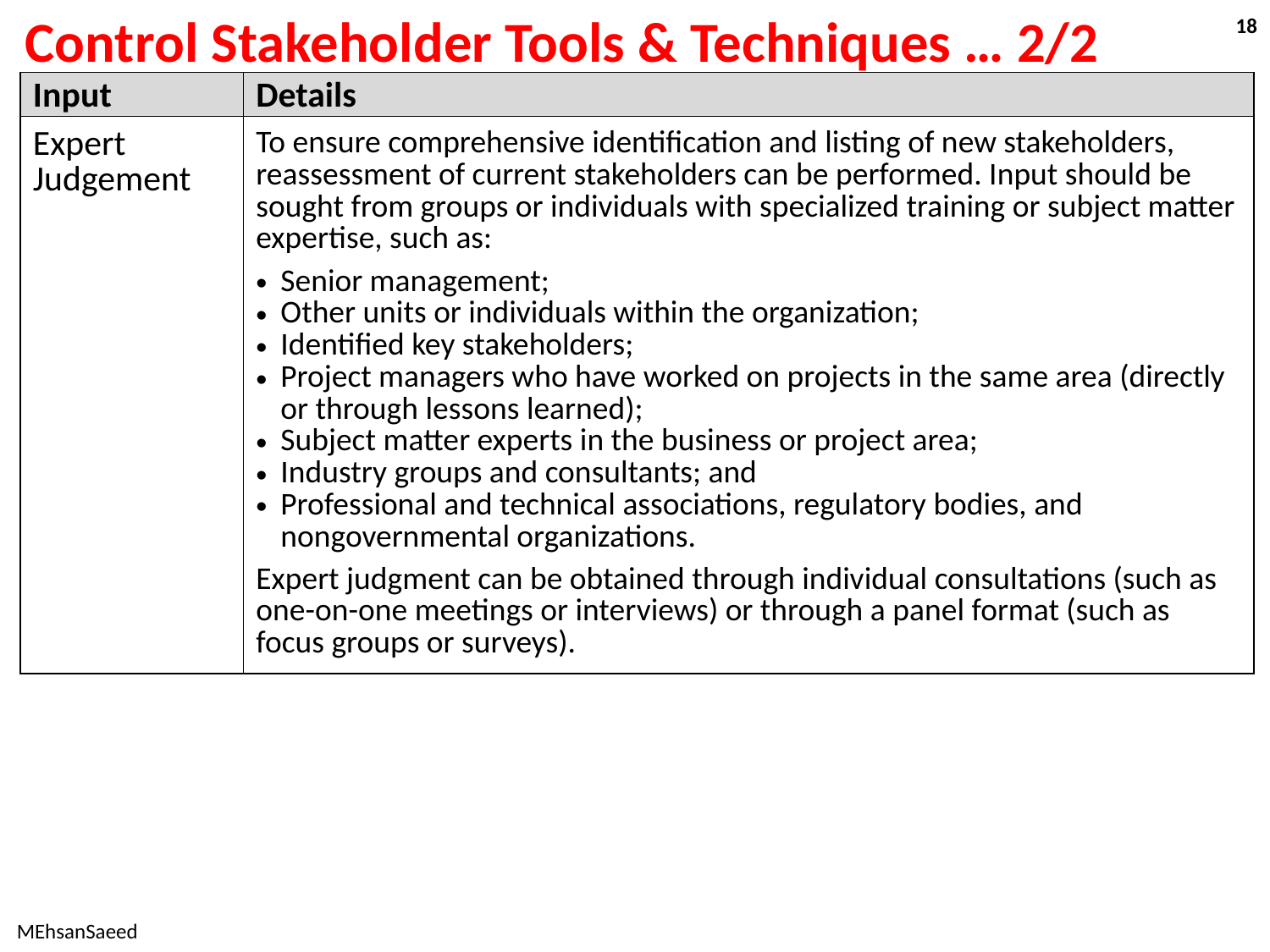

# Control Stakeholder Tools & Techniques … 2/2
18
| Input | Details |
| --- | --- |
| Expert Judgement | To ensure comprehensive identification and listing of new stakeholders, reassessment of current stakeholders can be performed. Input should be sought from groups or individuals with specialized training or subject matter expertise, such as: Senior management; Other units or individuals within the organization; Identified key stakeholders; Project managers who have worked on projects in the same area (directly or through lessons learned); Subject matter experts in the business or project area; Industry groups and consultants; and Professional and technical associations, regulatory bodies, and nongovernmental organizations. Expert judgment can be obtained through individual consultations (such as one-on-one meetings or interviews) or through a panel format (such as focus groups or surveys). |
MEhsanSaeed